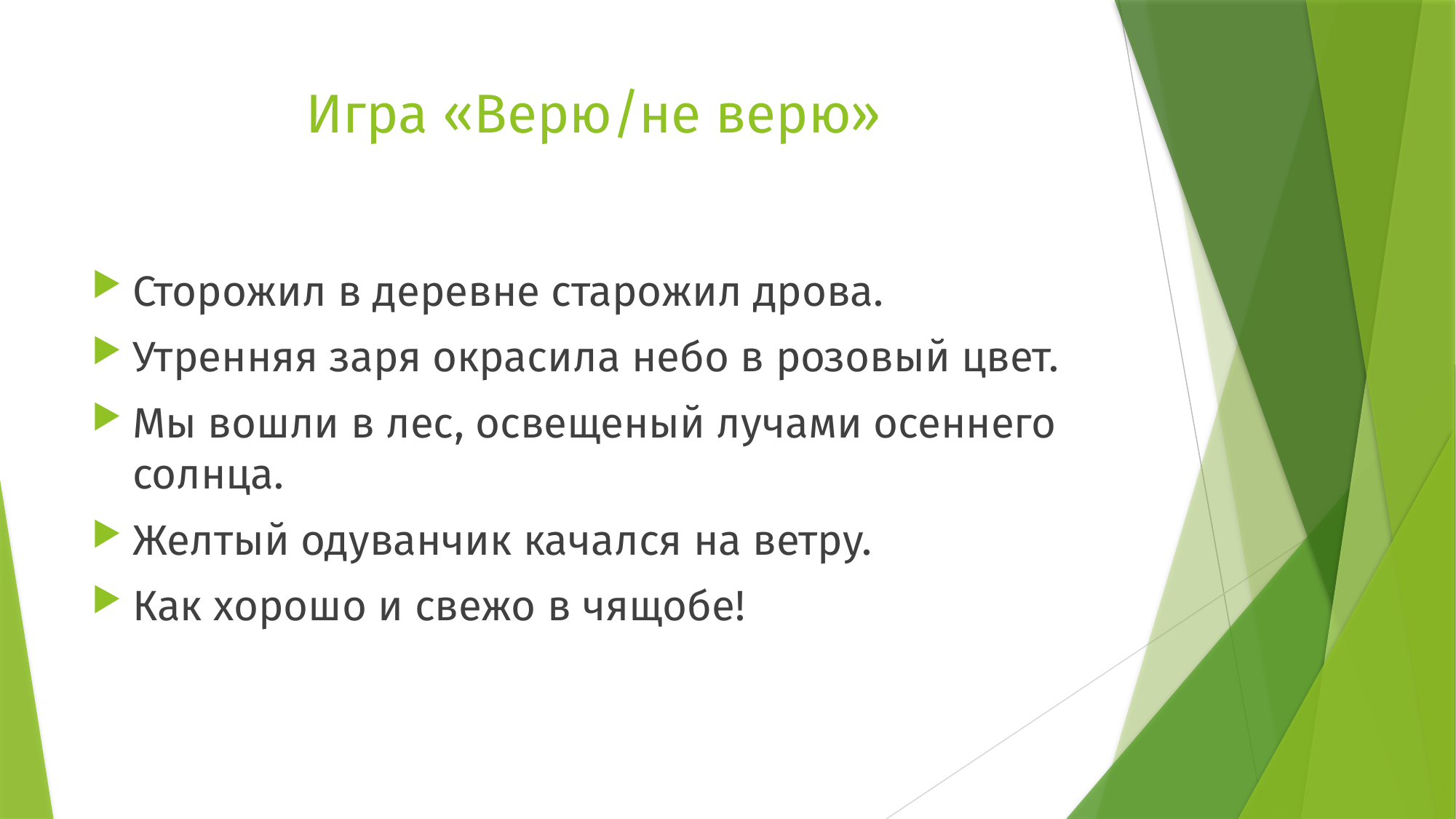

# Игра «Верю/не верю»
Сторожил в деревне старожил дрова.
Утренняя заря окрасила небо в розовый цвет.
Мы вошли в лес, освещеный лучами осеннего солнца.
Желтый одуванчик качался на ветру.
Как хорошо и свежо в чящобе!